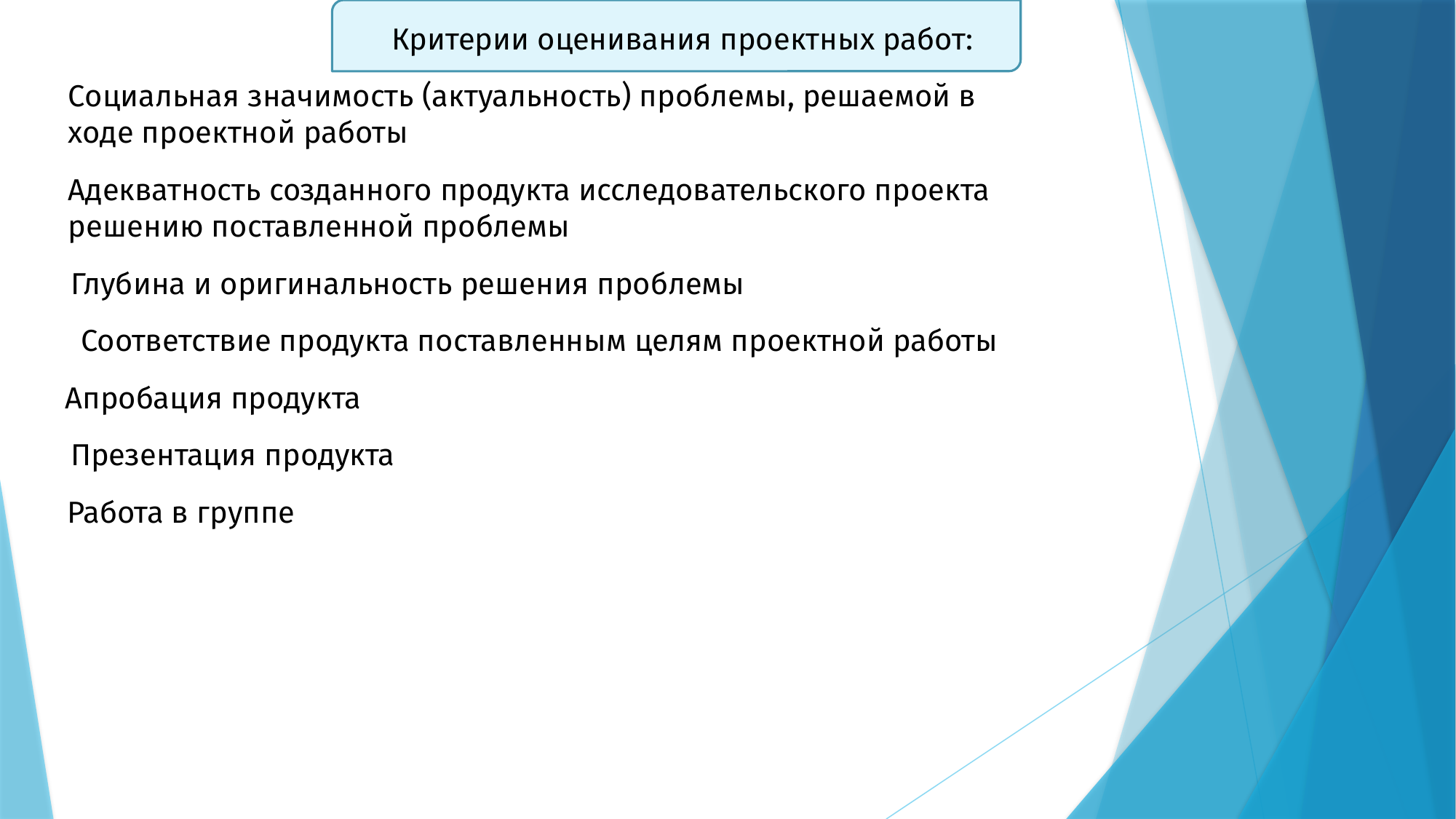

Критерии оценивания проектных работ:
Социальная значимость (актуальность) проблемы, решаемой в ходе проектной работы
Адекватность созданного продукта исследовательского проекта решению поставленной проблемы
Глубина и оригинальность решения проблемы
Соответствие продукта поставленным целям проектной работы
Апробация продукта
Презентация продукта
Работа в группе